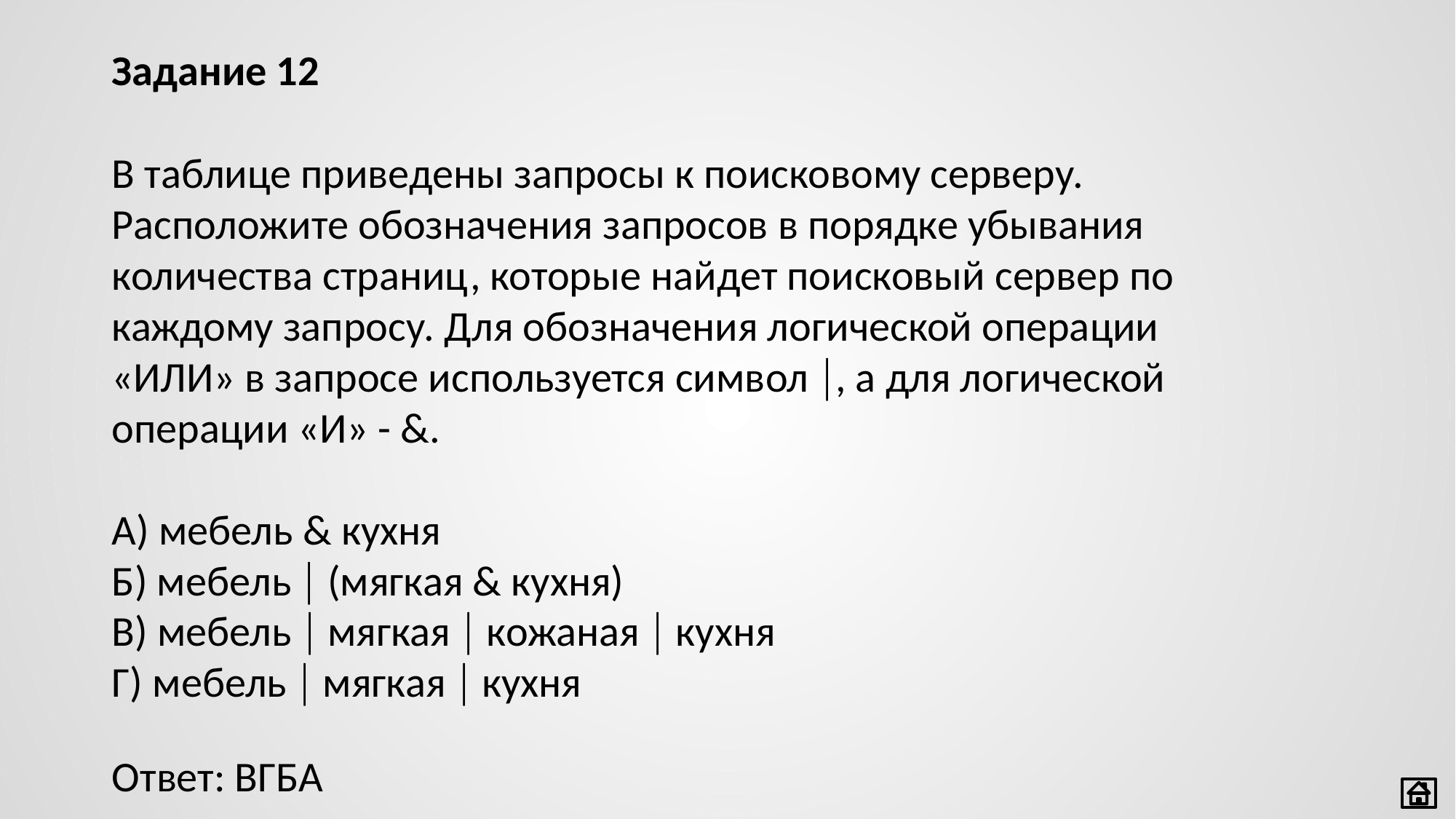

Задание 12
В таблице приведены запросы к поисковому серверу. Расположите обозначения запросов в порядке убывания количества страниц, которые найдет поисковый сервер по каждому запросу. Для обозначения логической операции «ИЛИ» в запросе используется символ |, а для логической операции «И» - &.

А) мебель & кухня
Б) мебель | (мягкая & кухня)
В) мебель | мягкая | кожаная | кухня
Г) мебель | мягкая | кухня
Ответ: ВГБА